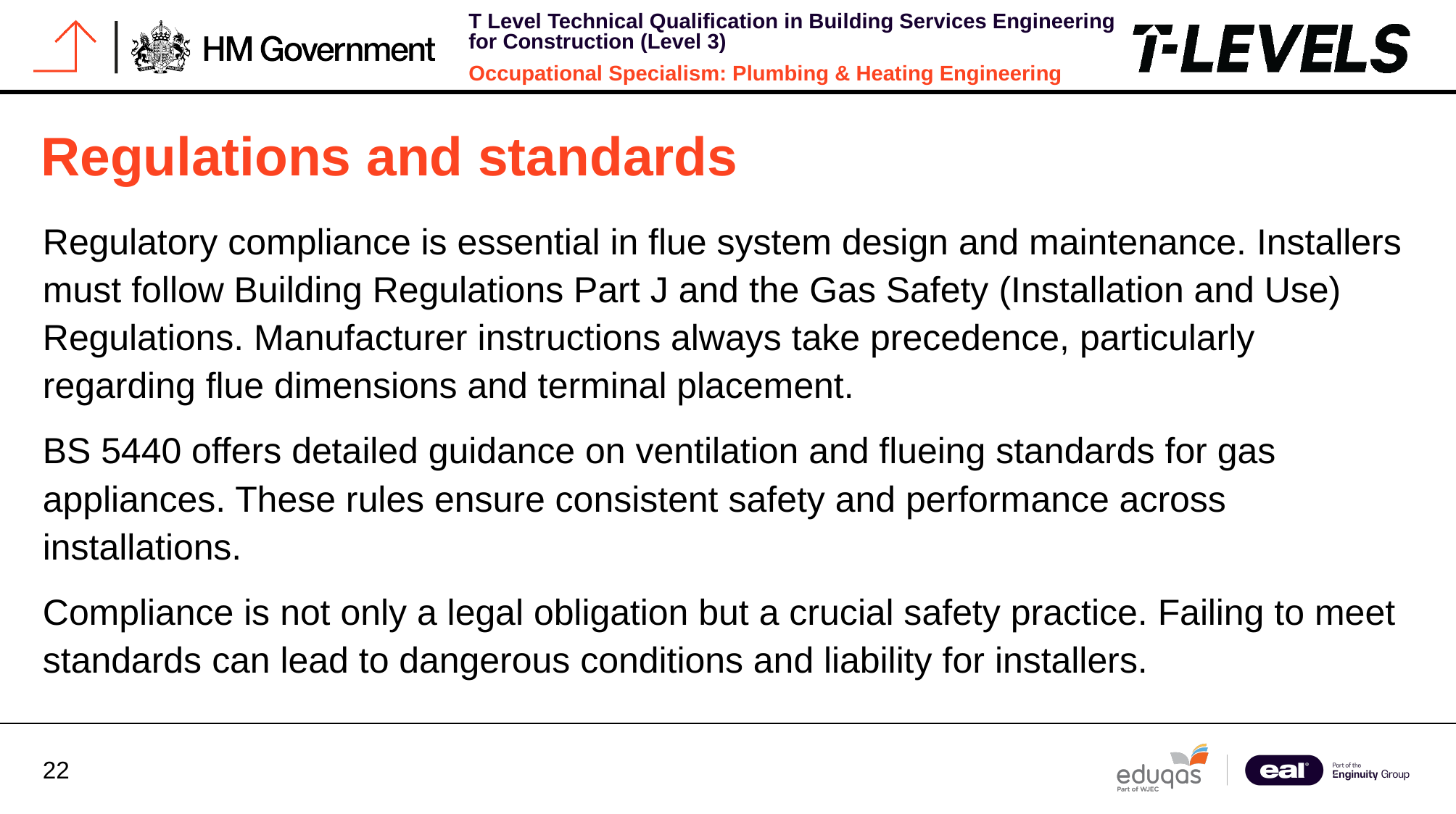

# Regulations and standards
Regulatory compliance is essential in flue system design and maintenance. Installers must follow Building Regulations Part J and the Gas Safety (Installation and Use) Regulations. Manufacturer instructions always take precedence, particularly regarding flue dimensions and terminal placement.
BS 5440 offers detailed guidance on ventilation and flueing standards for gas appliances. These rules ensure consistent safety and performance across installations.
Compliance is not only a legal obligation but a crucial safety practice. Failing to meet standards can lead to dangerous conditions and liability for installers.